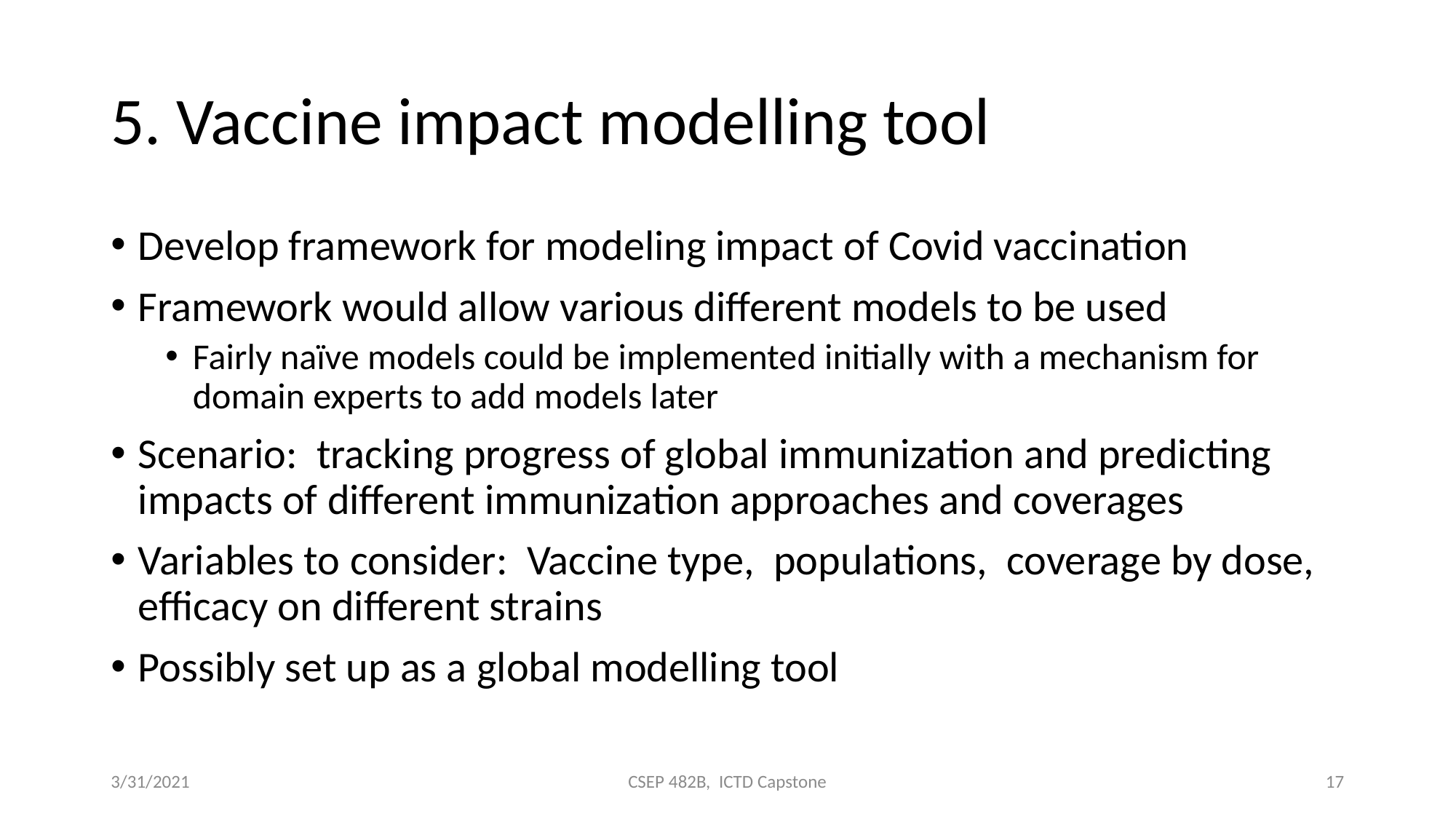

# 5. Vaccine impact modelling tool
Develop framework for modeling impact of Covid vaccination
Framework would allow various different models to be used
Fairly naïve models could be implemented initially with a mechanism for domain experts to add models later
Scenario:  tracking progress of global immunization and predicting impacts of different immunization approaches and coverages
Variables to consider:  Vaccine type,  populations,  coverage by dose, efficacy on different strains
Possibly set up as a global modelling tool

3/31/2021
CSEP 482B,  ICTD Capstone
17